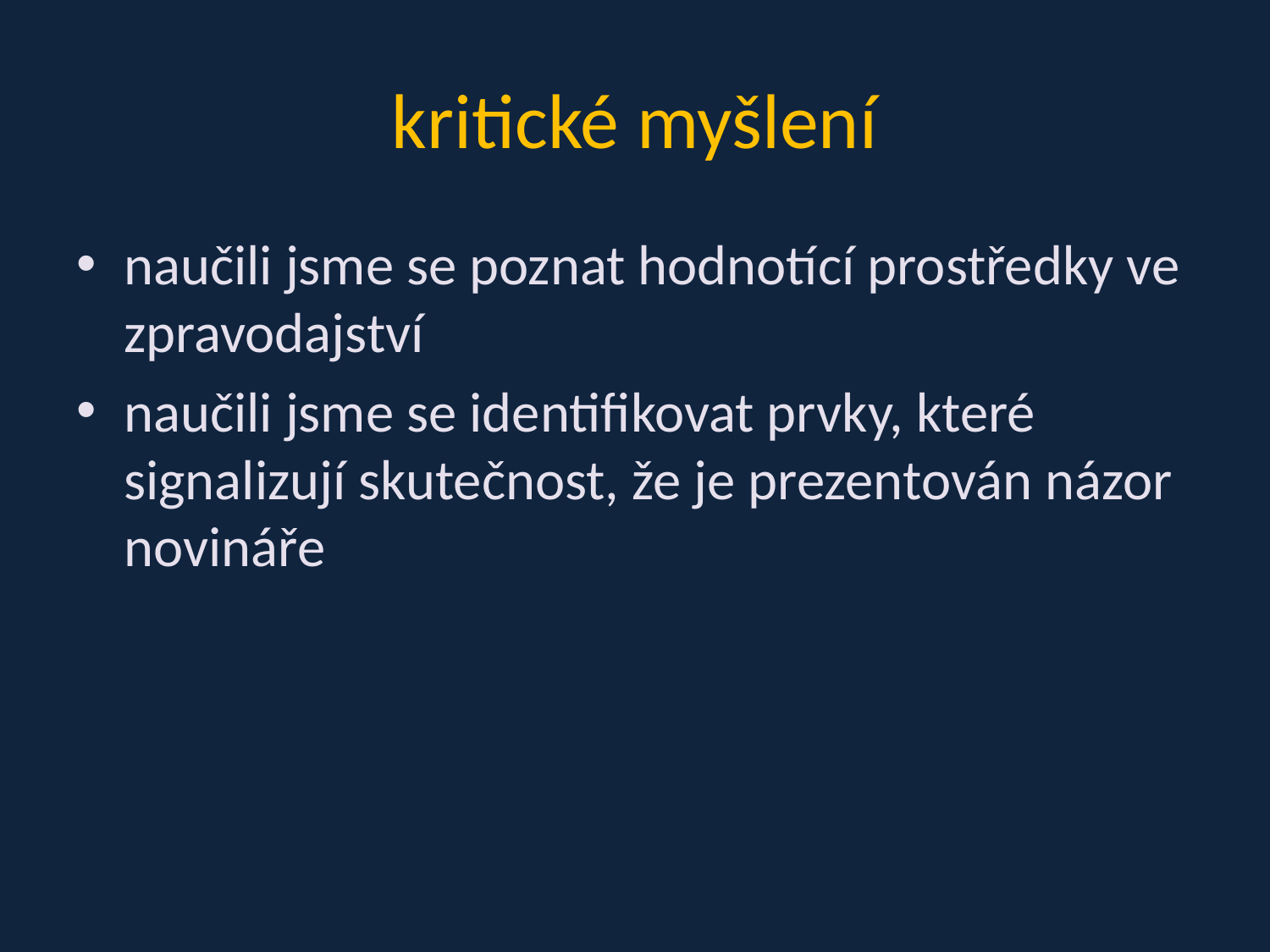

# kritické myšlení
naučili jsme se poznat hodnotící prostředky ve zpravodajství
naučili jsme se identifikovat prvky, které signalizují skutečnost, že je prezentován názor novináře